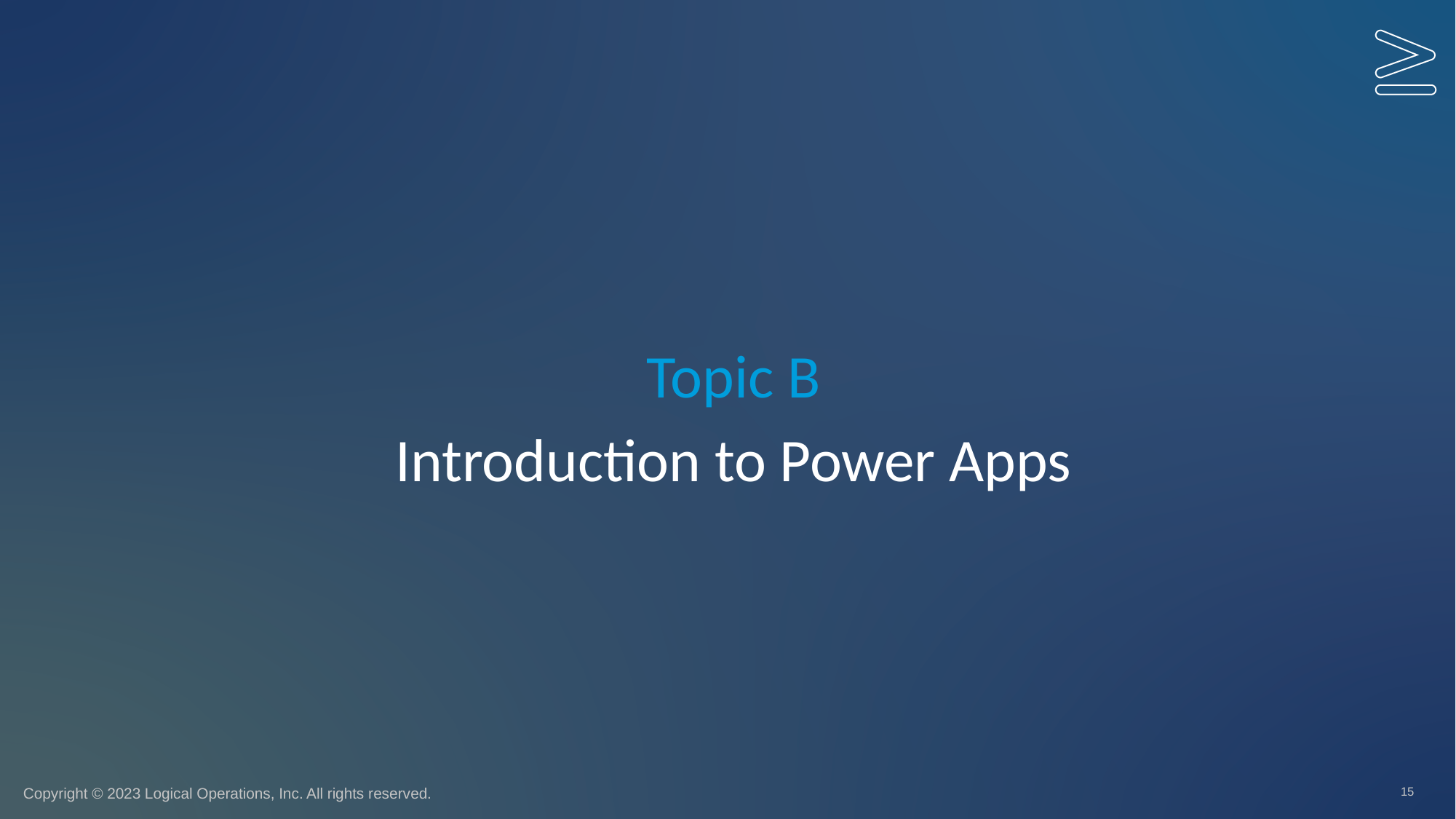

Topic B
# Introduction to Power Apps
15